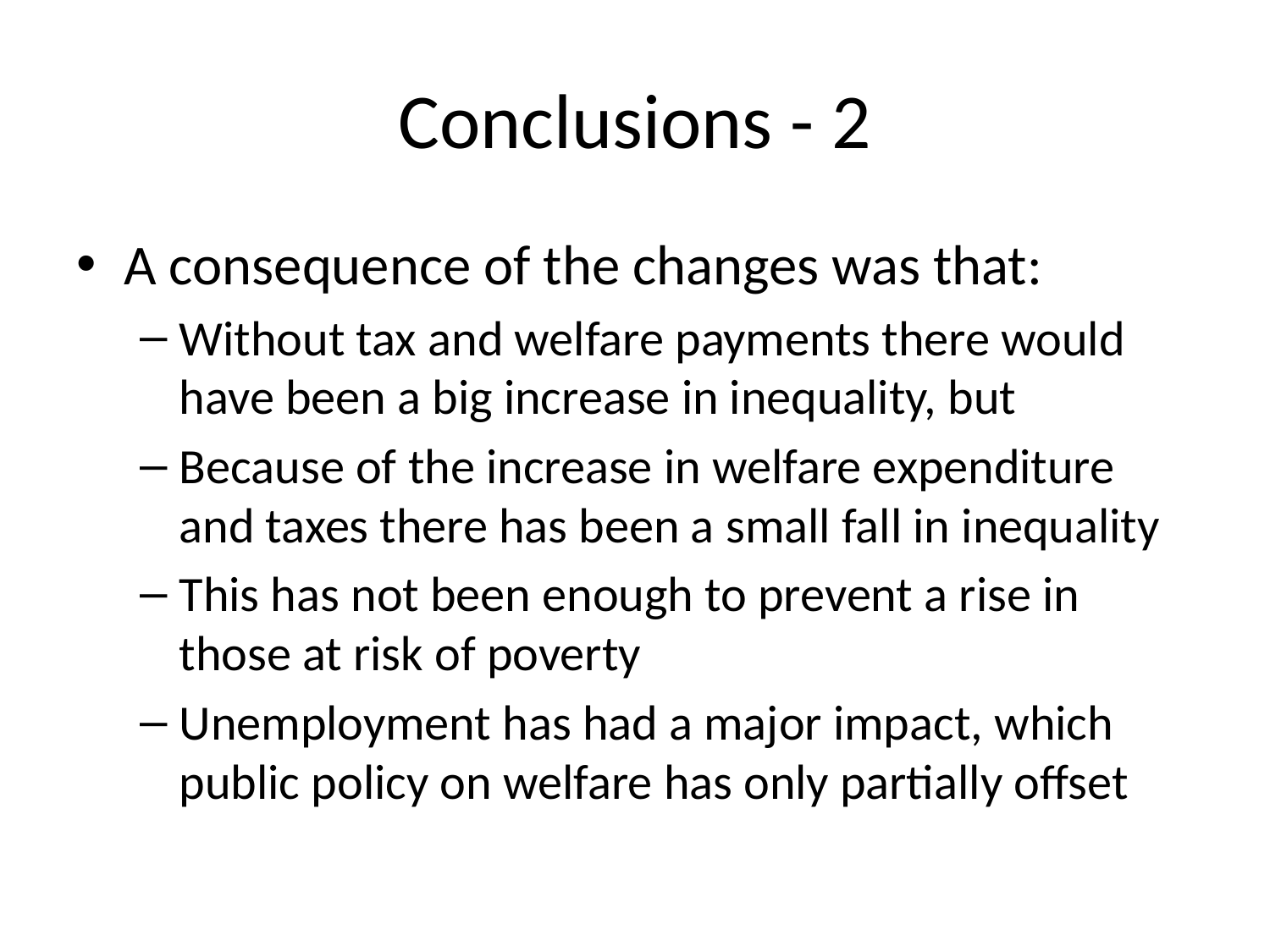

# Conclusions - 2
A consequence of the changes was that:
Without tax and welfare payments there would have been a big increase in inequality, but
Because of the increase in welfare expenditure and taxes there has been a small fall in inequality
This has not been enough to prevent a rise in those at risk of poverty
Unemployment has had a major impact, which public policy on welfare has only partially offset